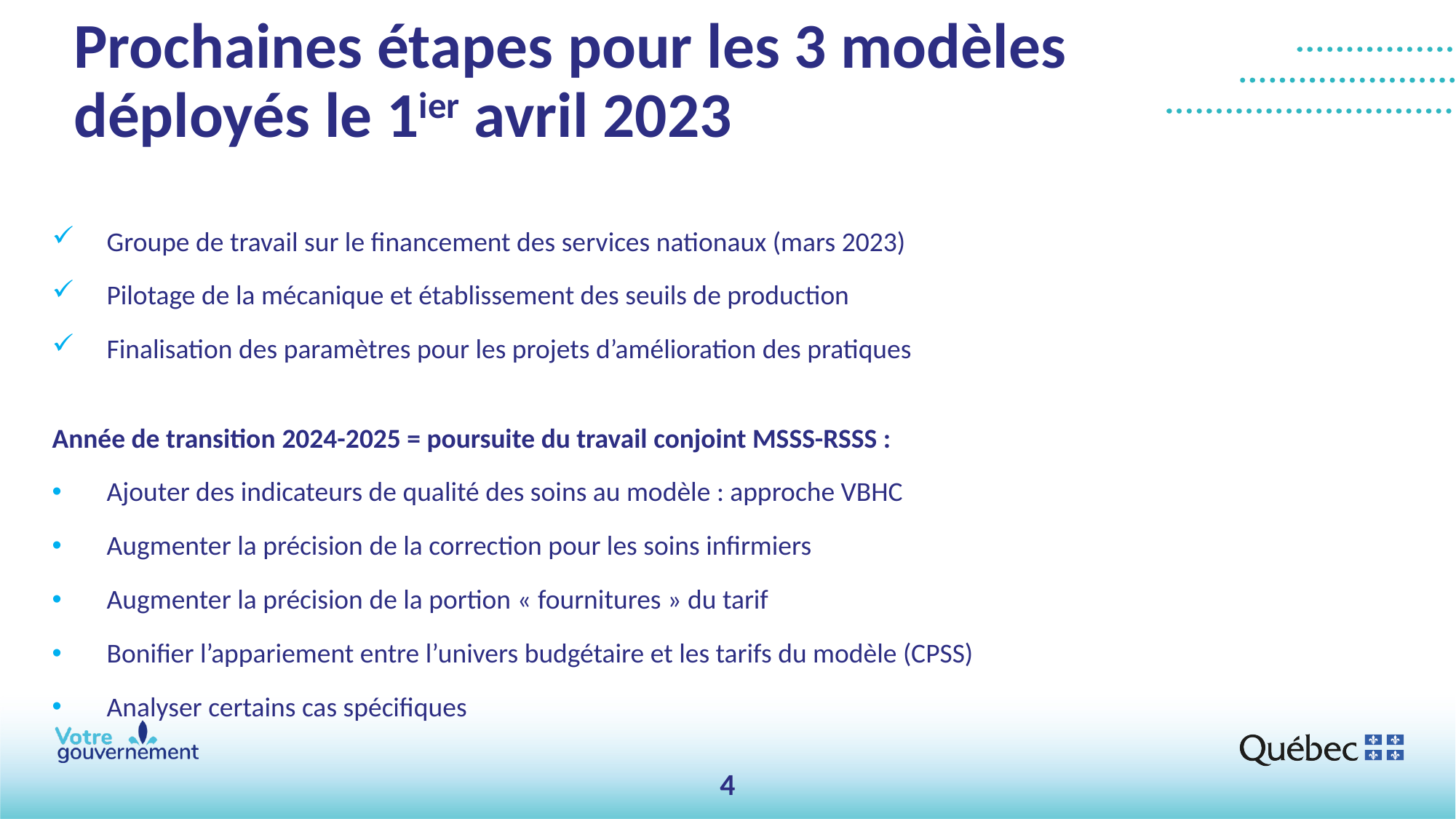

# Prochaines étapes pour les 3 modèles déployés le 1ier avril 2023
Groupe de travail sur le financement des services nationaux (mars 2023)
Pilotage de la mécanique et établissement des seuils de production
Finalisation des paramètres pour les projets d’amélioration des pratiques

Année de transition 2024-2025 = poursuite du travail conjoint MSSS-RSSS :
Ajouter des indicateurs de qualité des soins au modèle : approche VBHC
Augmenter la précision de la correction pour les soins infirmiers
Augmenter la précision de la portion « fournitures » du tarif
Bonifier l’appariement entre l’univers budgétaire et les tarifs du modèle (CPSS)
Analyser certains cas spécifiques

4